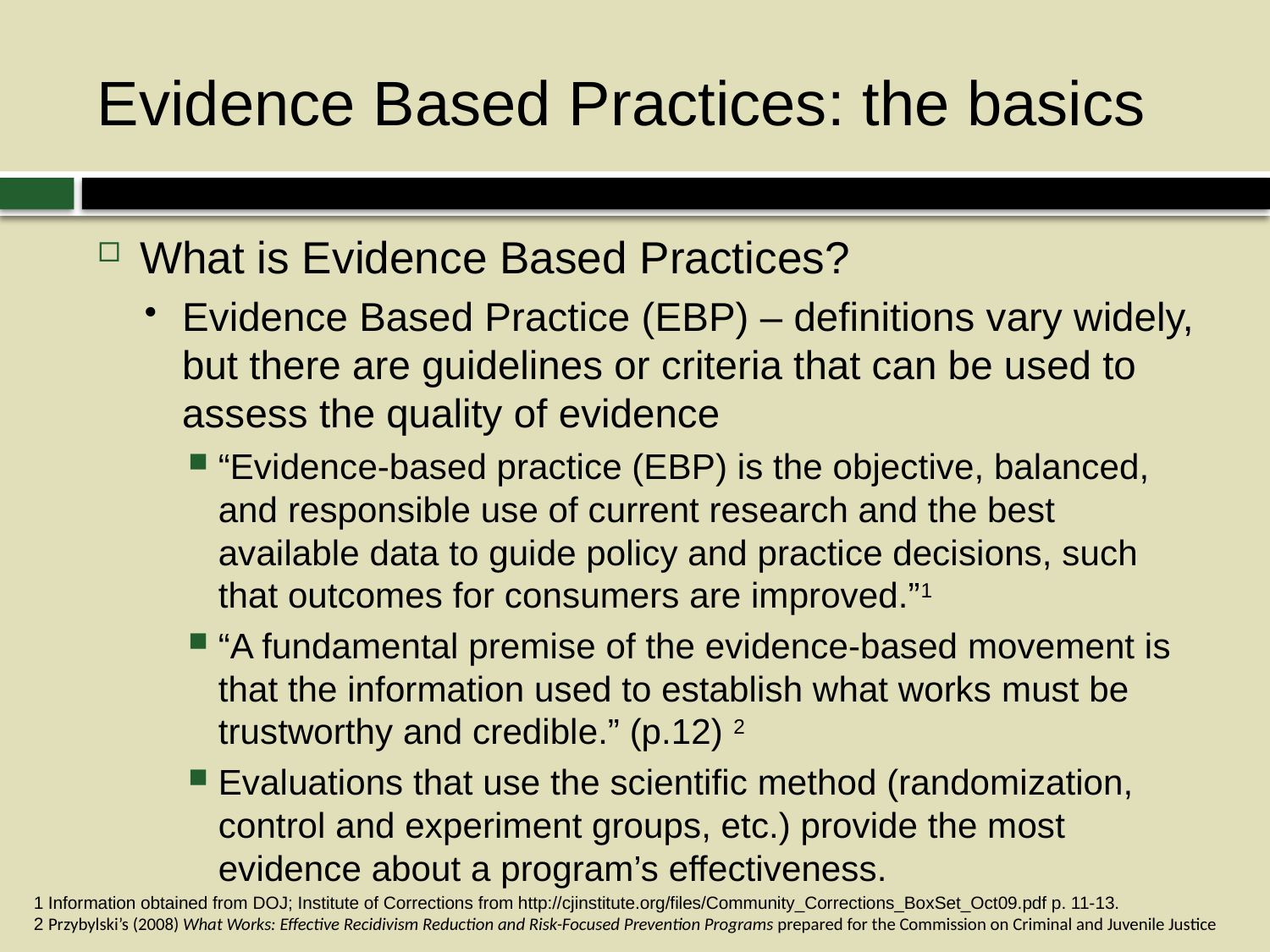

# Evidence Based Practices: the basics
What is Evidence Based Practices?
Evidence Based Practice (EBP) – definitions vary widely, but there are guidelines or criteria that can be used to assess the quality of evidence
“Evidence‐based practice (EBP) is the objective, balanced, and responsible use of current research and the best available data to guide policy and practice decisions, such that outcomes for consumers are improved.”1
“A fundamental premise of the evidence-based movement is that the information used to establish what works must be trustworthy and credible.” (p.12) 2
Evaluations that use the scientific method (randomization, control and experiment groups, etc.) provide the most evidence about a program’s effectiveness.

1 Information obtained from DOJ; Institute of Corrections from http://cjinstitute.org/files/Community_Corrections_BoxSet_Oct09.pdf p. 11‐13.
2 Przybylski’s (2008) What Works: Effective Recidivism Reduction and Risk-Focused Prevention Programs prepared for the Commission on Criminal and Juvenile Justice